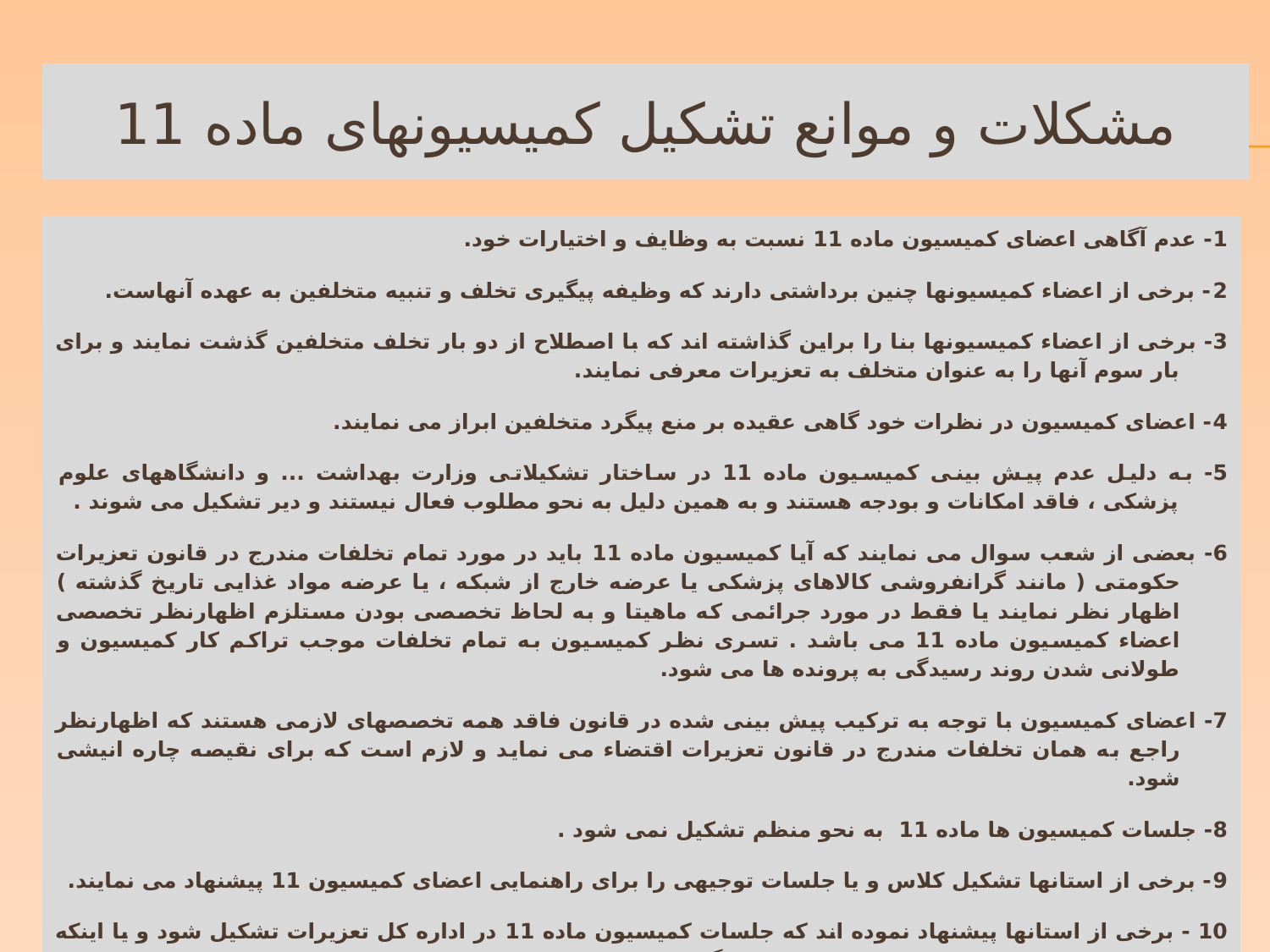

# مشکلات و موانع تشکیل کمیسیونهای ماده 11
1- عدم آگاهی اعضای کمیسیون ماده 11 نسبت به وظایف و اختیارات خود.
2- برخی از اعضاء کمیسیونها چنین برداشتی دارند که وظیفه پیگیری تخلف و تنبیه متخلفین به عهده آنهاست.
3- برخی از اعضاء کمیسیونها بنا را براین گذاشته اند که با اصطلاح از دو بار تخلف متخلفین گذشت نمایند و برای بار سوم آنها را به عنوان متخلف به تعزیرات معرفی نمایند.
4- اعضای کمیسیون در نظرات خود گاهی عقیده بر منع پیگرد متخلفین ابراز می نمایند.
5- به دلیل عدم پیش بینی کمیسیون ماده 11 در ساختار تشکیلاتی وزارت بهداشت ... و دانشگاههای علوم پزشکی ، فاقد امکانات و بودجه هستند و به همین دلیل به نحو مطلوب فعال نیستند و دیر تشکیل می شوند .
6- بعضی از شعب سوال می نمایند که آیا کمیسیون ماده 11 باید در مورد تمام تخلفات مندرج در قانون تعزیرات حکومتی ( مانند گرانفروشی کالاهای پزشکی یا عرضه خارج از شبکه ، یا عرضه مواد غذایی تاریخ گذشته ) اظهار نظر نمایند یا فقط در مورد جرائمی که ماهیتا و به لحاظ تخصصی بودن مستلزم اظهارنظر تخصصی اعضاء کمیسیون ماده 11 می باشد . تسری نظر کمیسیون به تمام تخلفات موجب تراکم کار کمیسیون و طولانی شدن روند رسیدگی به پرونده ها می شود.
7- اعضای کمیسیون با توجه به ترکیب پیش بینی شده در قانون فاقد همه تخصصهای لازمی هستند که اظهارنظر راجع به همان تخلفات مندرج در قانون تعزیرات اقتضاء می نماید و لازم است که برای نقیصه چاره انیشی شود.
8- جلسات کمیسیون ها ماده 11  به نحو منظم تشکیل نمی شود .
9- برخی از استانها تشکیل کلاس و یا جلسات توجیهی را برای راهنمایی اعضای کمیسیون 11 پیشنهاد می نمایند.
10 - برخی از استانها پیشنهاد نموده اند که جلسات کمیسیون ماده 11 در اداره کل تعزیرات تشکیل شود و یا اینکه با حضور مدیرکل و رئیس شعبه ویژه تشکیل گردد.